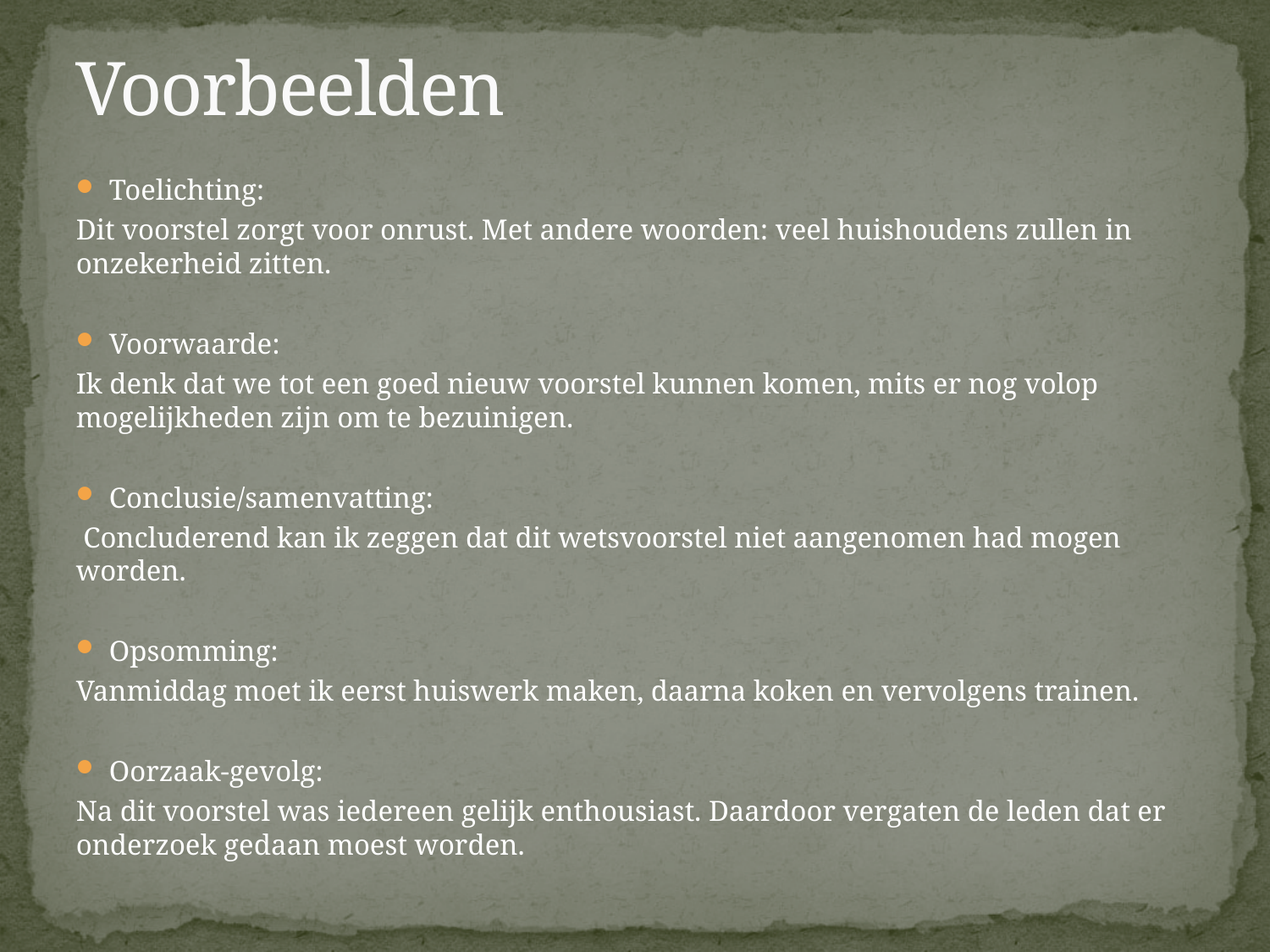

# Voorbeelden
Toelichting:
Dit voorstel zorgt voor onrust. Met andere woorden: veel huishoudens zullen in onzekerheid zitten.

Voorwaarde:
Ik denk dat we tot een goed nieuw voorstel kunnen komen, mits er nog volop mogelijkheden zijn om te bezuinigen.

Conclusie/samenvatting:
 Concluderend kan ik zeggen dat dit wetsvoorstel niet aangenomen had mogen worden.

Opsomming:
Vanmiddag moet ik eerst huiswerk maken, daarna koken en vervolgens trainen.

Oorzaak-gevolg:
Na dit voorstel was iedereen gelijk enthousiast. Daardoor vergaten de leden dat er onderzoek gedaan moest worden.